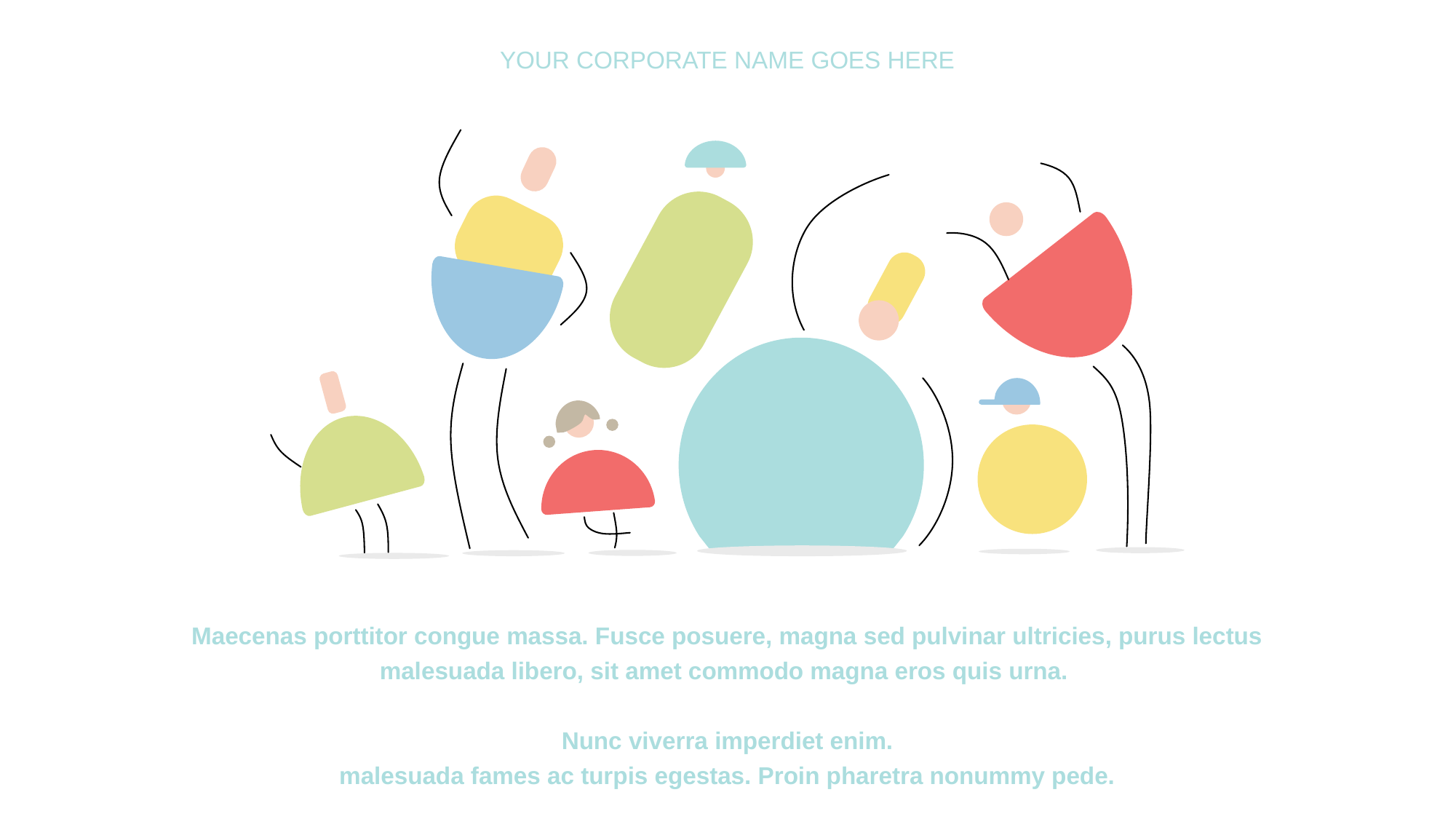

YOUR CORPORATE NAME GOES HERE

Maecenas porttitor congue massa. Fusce posuere, magna sed pulvinar ultricies, purus lectus malesuada libero, sit amet commodo magna eros quis urna.

Nunc viverra imperdiet enim.
malesuada fames ac turpis egestas. Proin pharetra nonummy pede.